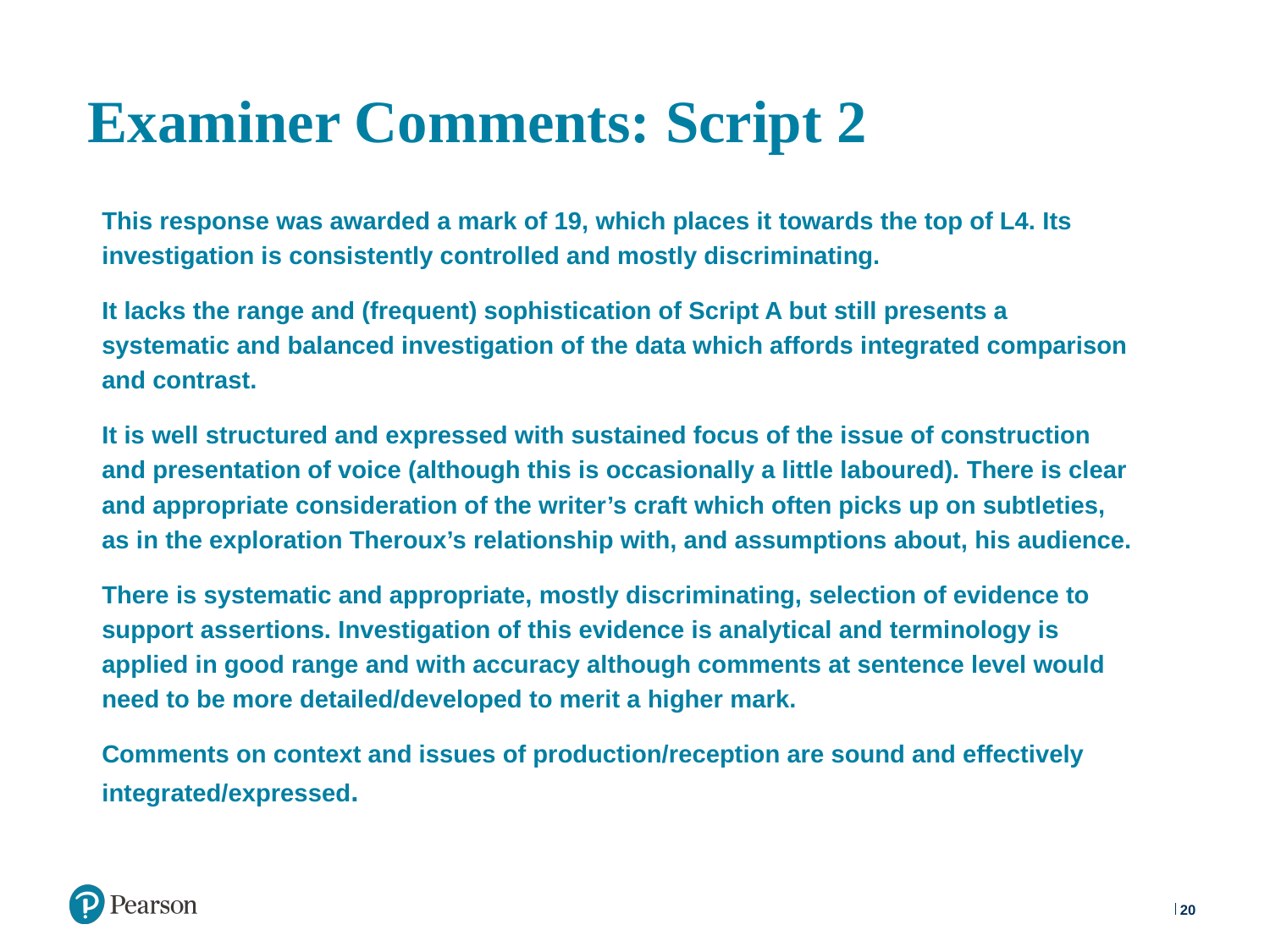

# Examiner Comments: Script 2
This response was awarded a mark of 19, which places it towards the top of L4. Its investigation is consistently controlled and mostly discriminating.
It lacks the range and (frequent) sophistication of Script A but still presents a systematic and balanced investigation of the data which affords integrated comparison and contrast.
It is well structured and expressed with sustained focus of the issue of construction and presentation of voice (although this is occasionally a little laboured). There is clear and appropriate consideration of the writer’s craft which often picks up on subtleties, as in the exploration Theroux’s relationship with, and assumptions about, his audience.
There is systematic and appropriate, mostly discriminating, selection of evidence to support assertions. Investigation of this evidence is analytical and terminology is applied in good range and with accuracy although comments at sentence level would need to be more detailed/developed to merit a higher mark.
Comments on context and issues of production/reception are sound and effectively integrated/expressed.

20